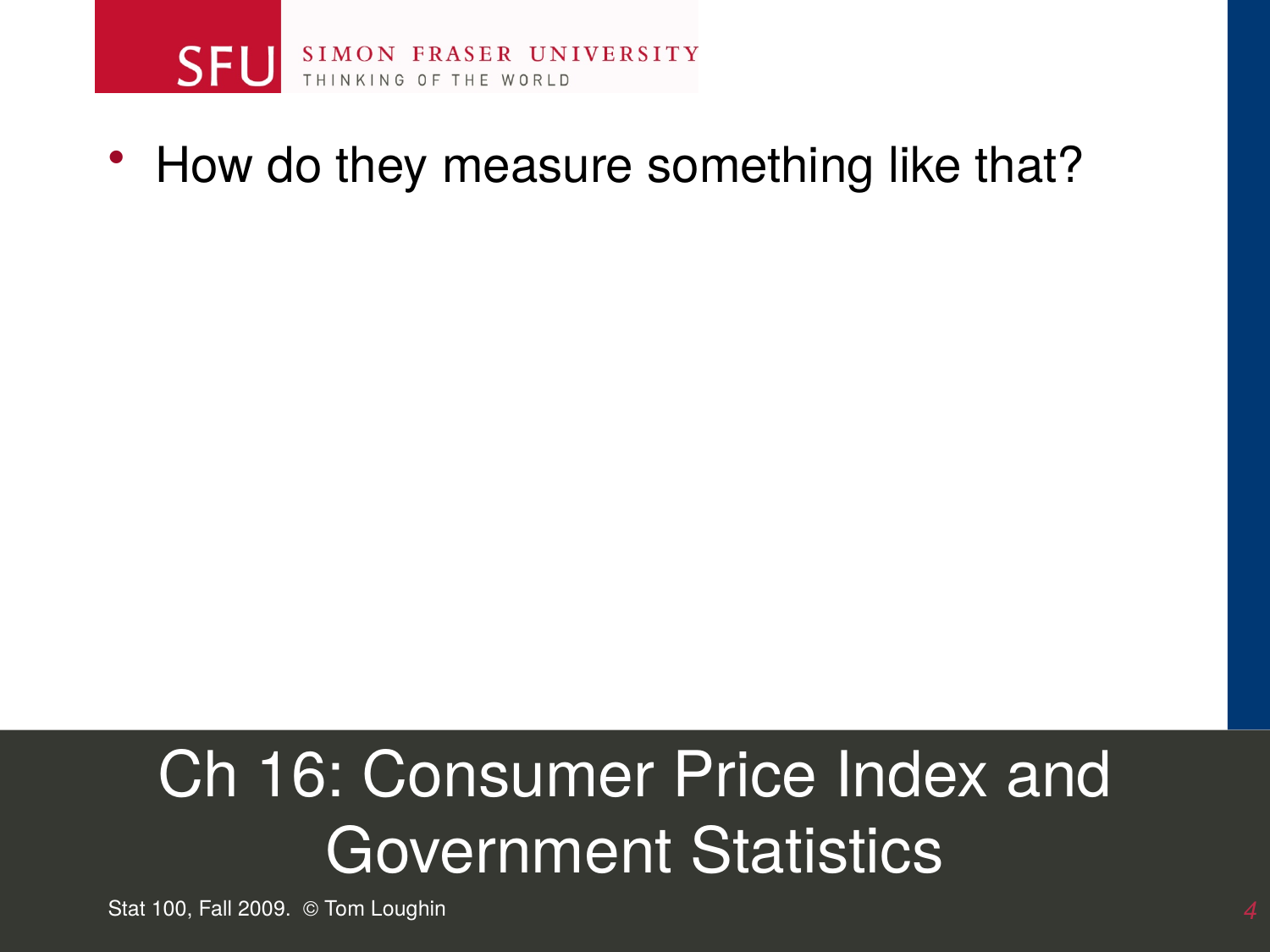

How do they measure something like that?
# Ch 16: Consumer Price Index and Government Statistics
Stat 100, Fall 2009.  © Tom Loughin
4